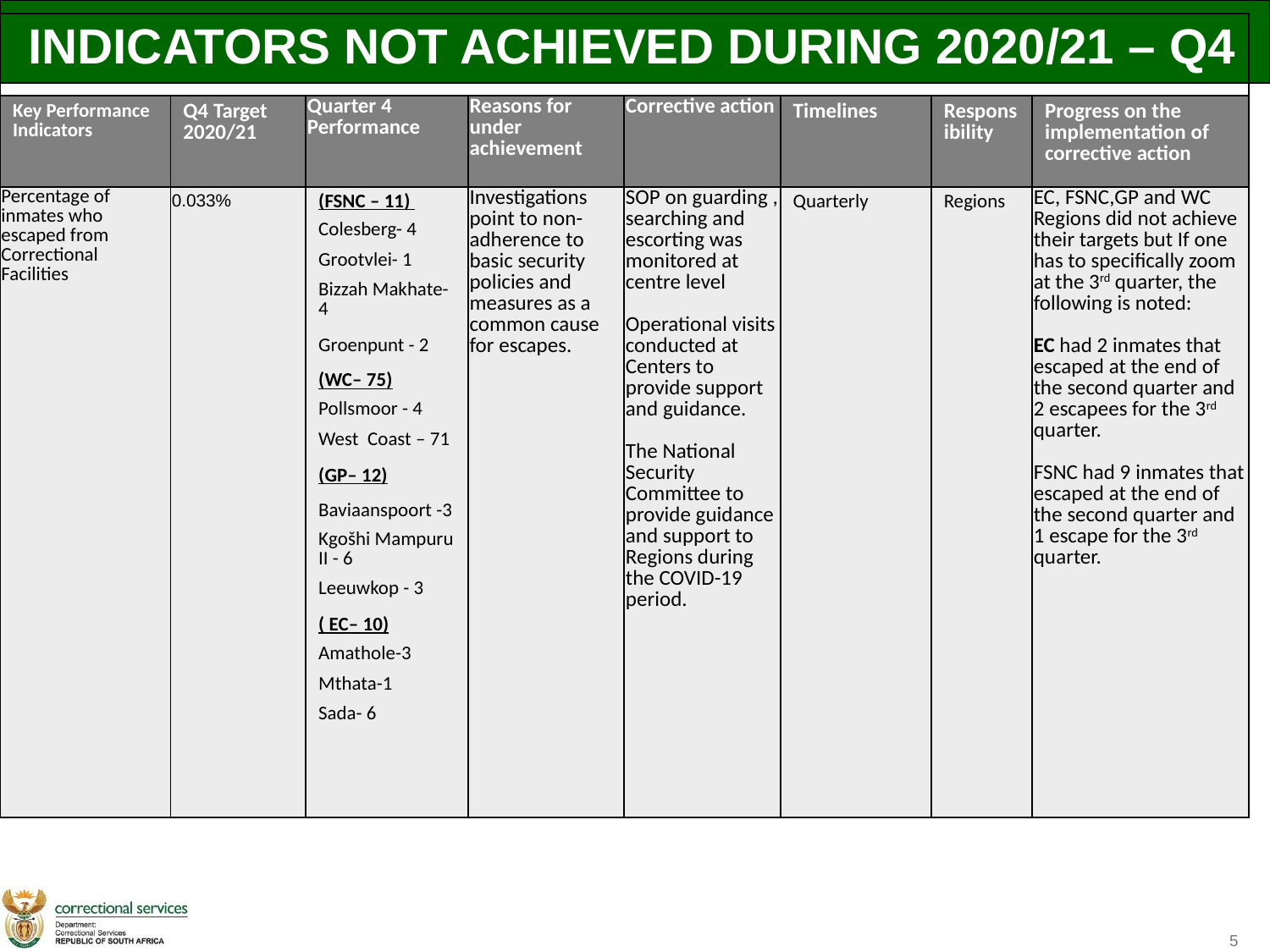

| PROGRAMME 2: INCARCERATION SUB PROGRAMME: SECURITY OPERATIONS |  |  |  |  |  |  |  |
| --- | --- | --- | --- | --- | --- | --- | --- |
| Key Performance Indicators | Q4 Target 2020/21 | Quarter 4 Performance | Reasons for under achievement | Corrective action | Timelines | Responsibility | Progress on the implementation of corrective action |
| Percentage of inmates who escaped from Correctional Facilities | 0.033% | (FSNC – 11) Colesberg- 4 Grootvlei- 1 Bizzah Makhate- 4 Groenpunt - 2 (WC– 75) Pollsmoor - 4 West Coast – 71 (GP– 12) Baviaanspoort -3 Kgošhi Mampuru II - 6 Leeuwkop - 3 ( EC– 10) Amathole-3 Mthata-1 Sada- 6 | Investigations point to non-adherence to basic security policies and measures as a common cause for escapes. | SOP on guarding , searching and escorting was monitored at centre level Operational visits conducted at Centers to provide support and guidance. The National Security Committee to provide guidance and support to Regions during the COVID-19 period. | Quarterly | Regions | EC, FSNC,GP and WC Regions did not achieve their targets but If one has to specifically zoom at the 3rd quarter, the following is noted: EC had 2 inmates that escaped at the end of the second quarter and 2 escapees for the 3rd quarter. FSNC had 9 inmates that escaped at the end of the second quarter and 1 escape for the 3rd quarter. |
INDICATORS NOT ACHIEVED DURING 2020/21 – Q4